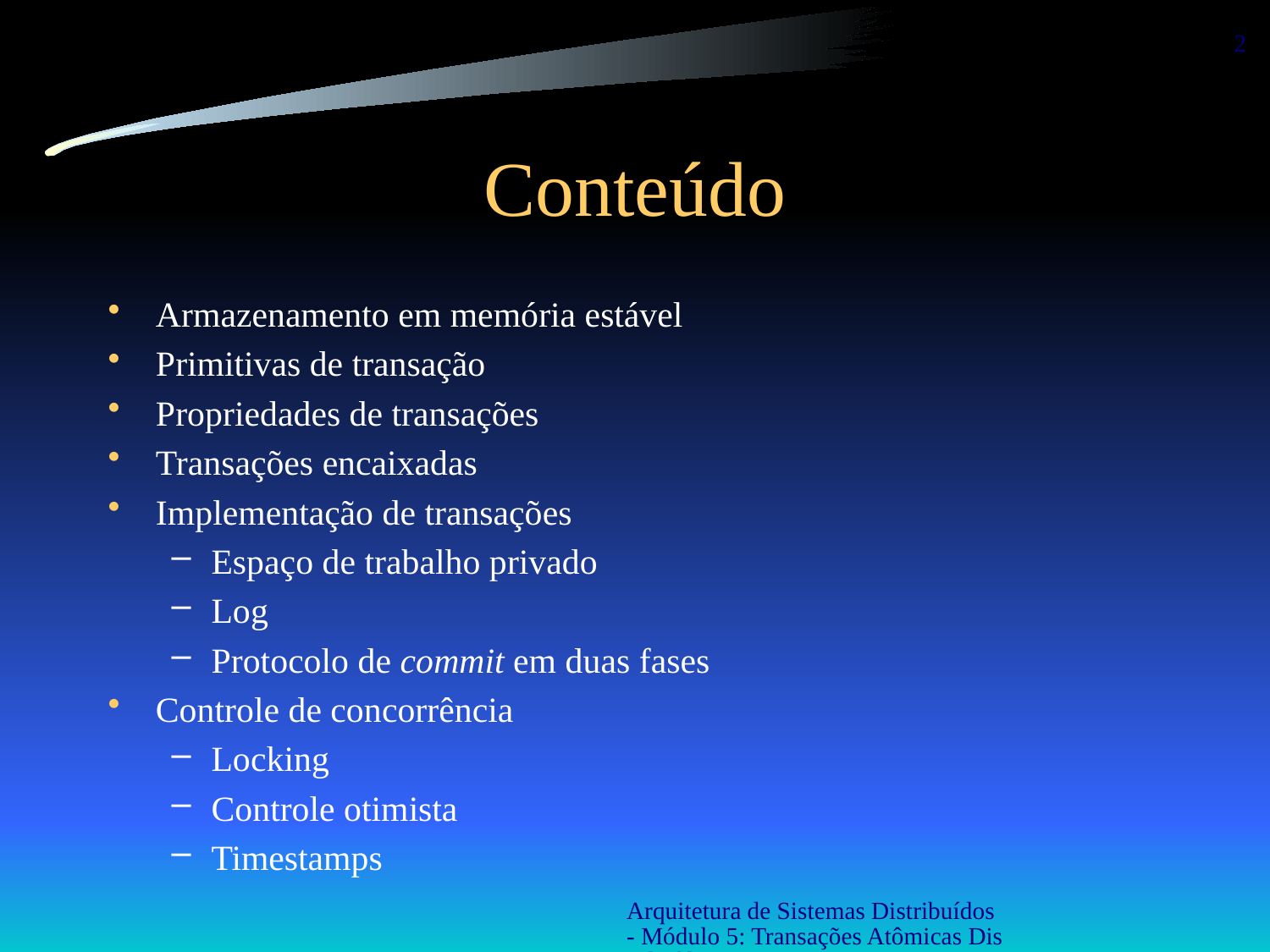

2
# Conteúdo
Armazenamento em memória estável
Primitivas de transação
Propriedades de transações
Transações encaixadas
Implementação de transações
Espaço de trabalho privado
Log
Protocolo de commit em duas fases
Controle de concorrência
Locking
Controle otimista
Timestamps
Arquitetura de Sistemas Distribuídos - Módulo 5: Transações Atômicas Distribuídas